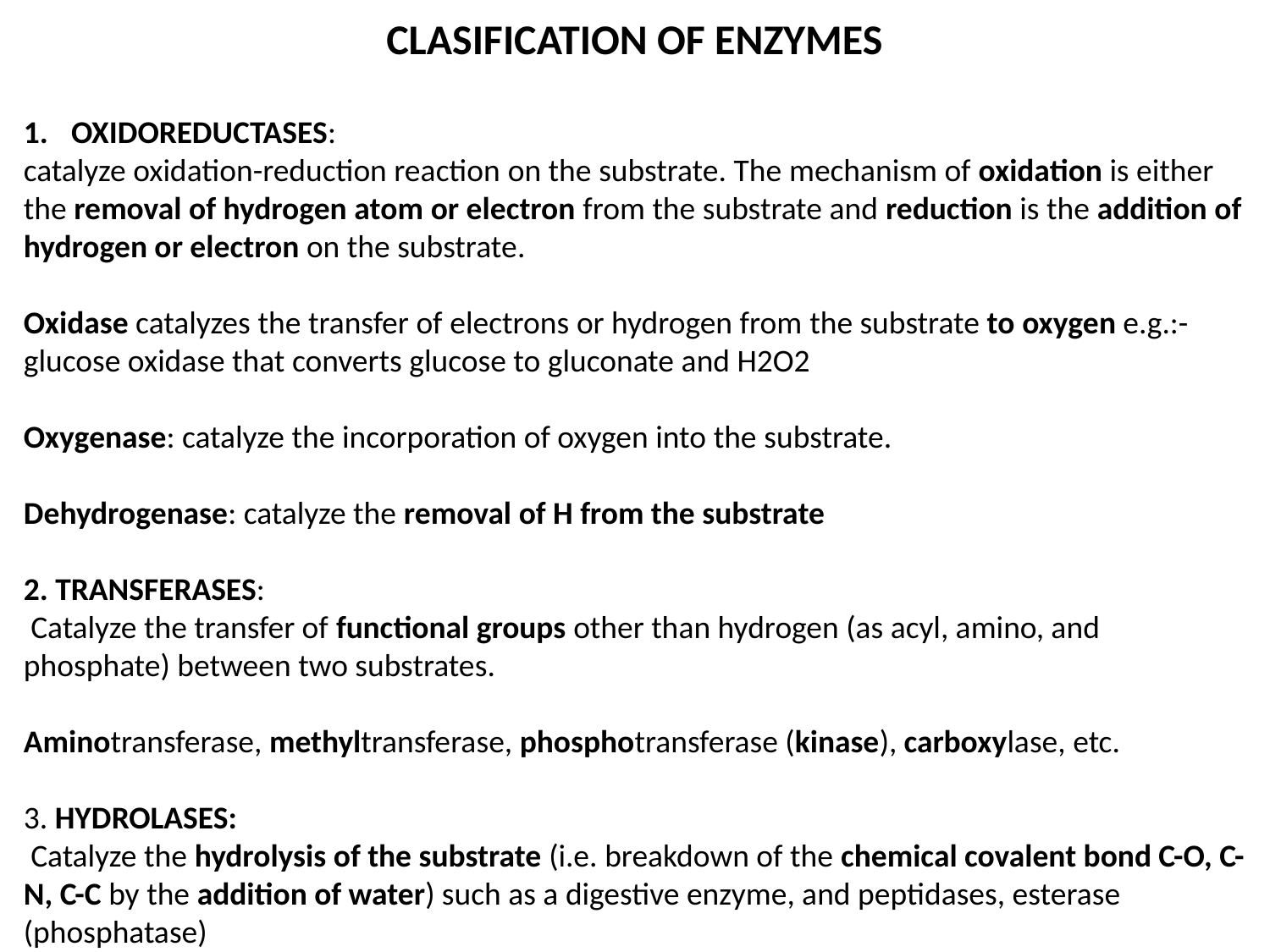

CLASIFICATION OF ENZYMES
OXIDOREDUCTASES:
catalyze oxidation-reduction reaction on the substrate. The mechanism of oxidation is either the removal of hydrogen atom or electron from the substrate and reduction is the addition of hydrogen or electron on the substrate.

Oxidase catalyzes the transfer of electrons or hydrogen from the substrate to oxygen e.g.:-glucose oxidase that converts glucose to gluconate and H2O2

Oxygenase: catalyze the incorporation of oxygen into the substrate.

Dehydrogenase: catalyze the removal of H from the substrate

2. TRANSFERASES:
 Catalyze the transfer of functional groups other than hydrogen (as acyl, amino, and phosphate) between two substrates.

Aminotransferase, methyltransferase, phosphotransferase (kinase), carboxylase, etc.

3. HYDROLASES:
 Catalyze the hydrolysis of the substrate (i.e. breakdown of the chemical covalent bond C-O, C-N, C-C by the addition of water) such as a digestive enzyme, and peptidases, esterase (phosphatase)